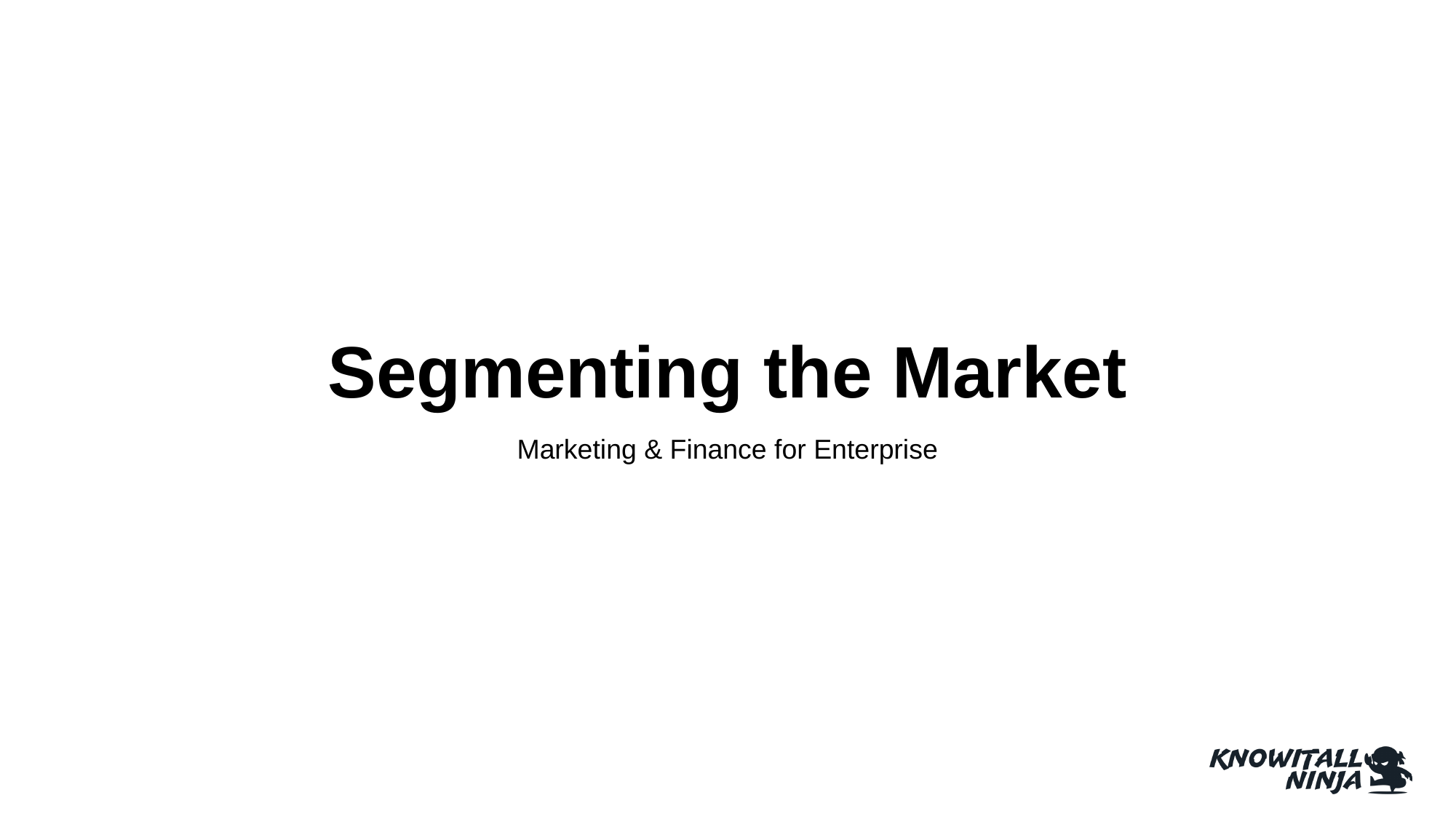

# Segmenting the Market
Marketing & Finance for Enterprise